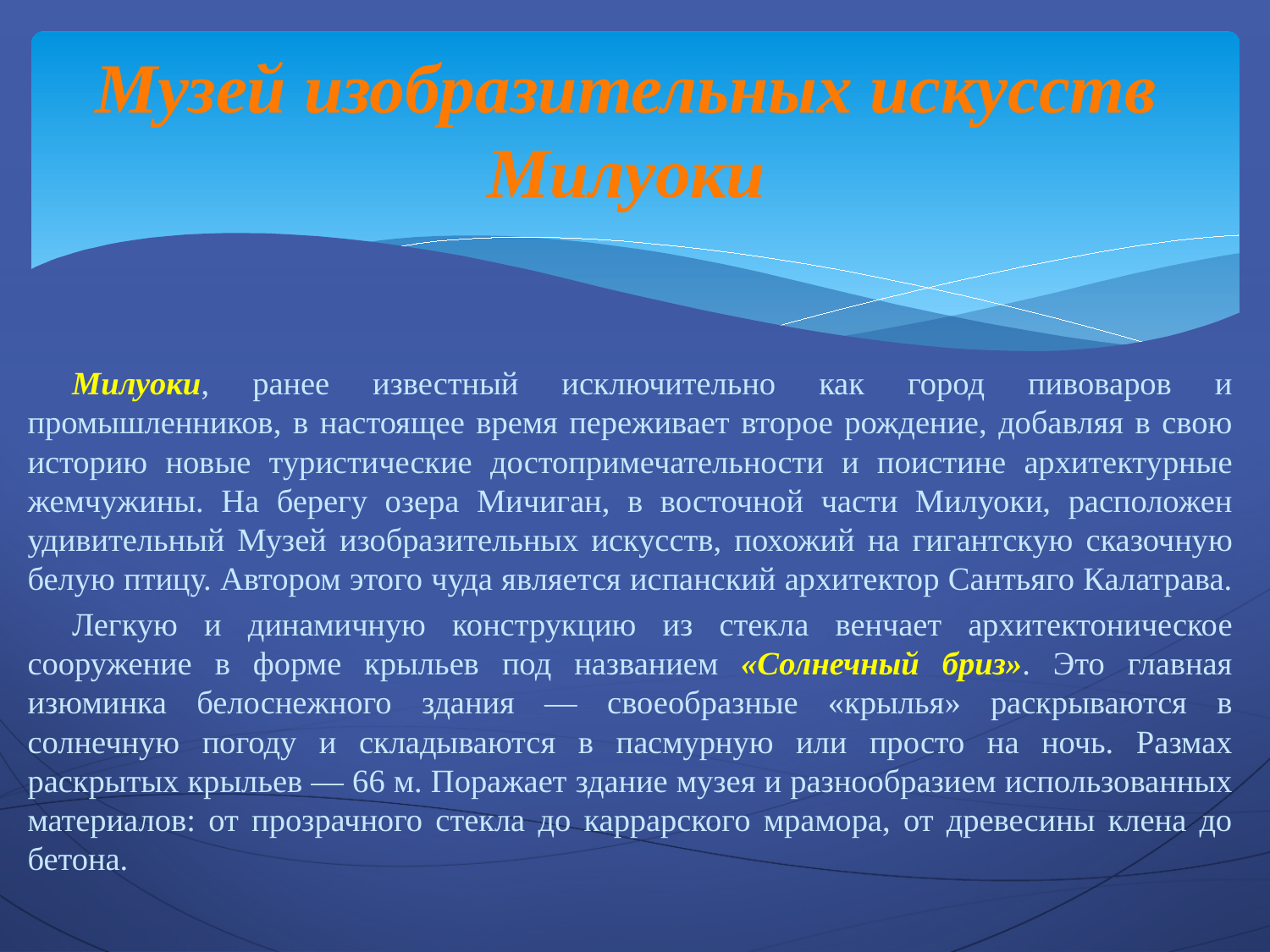

Музей изобразительных искусств Милуоки
Милуоки, ранее известный исключительно как город пивоваров и промышленников, в настоящее время переживает второе рождение, добавляя в свою историю новые туристические достопримечательности и поистине архитектурные жемчужины. На берегу озера Мичиган, в восточной части Милуоки, расположен удивительный Музей изобразительных искусств, похожий на гигантскую сказочную белую птицу. Автором этого чуда является испанский архитектор Сантьяго Калатрава.
Легкую и динамичную конструкцию из стекла венчает архитектоническое сооружение в форме крыльев под названием «Солнечный бриз». Это главная изюминка белоснежного здания — своеобразные «крылья» раскрываются в солнечную погоду и складываются в пасмурную или просто на ночь. Размах раскрытых крыльев — 66 м. Поражает здание музея и разнообразием использованных материалов: от прозрачного стекла до каррарского мрамора, от древесины клена до бетона.